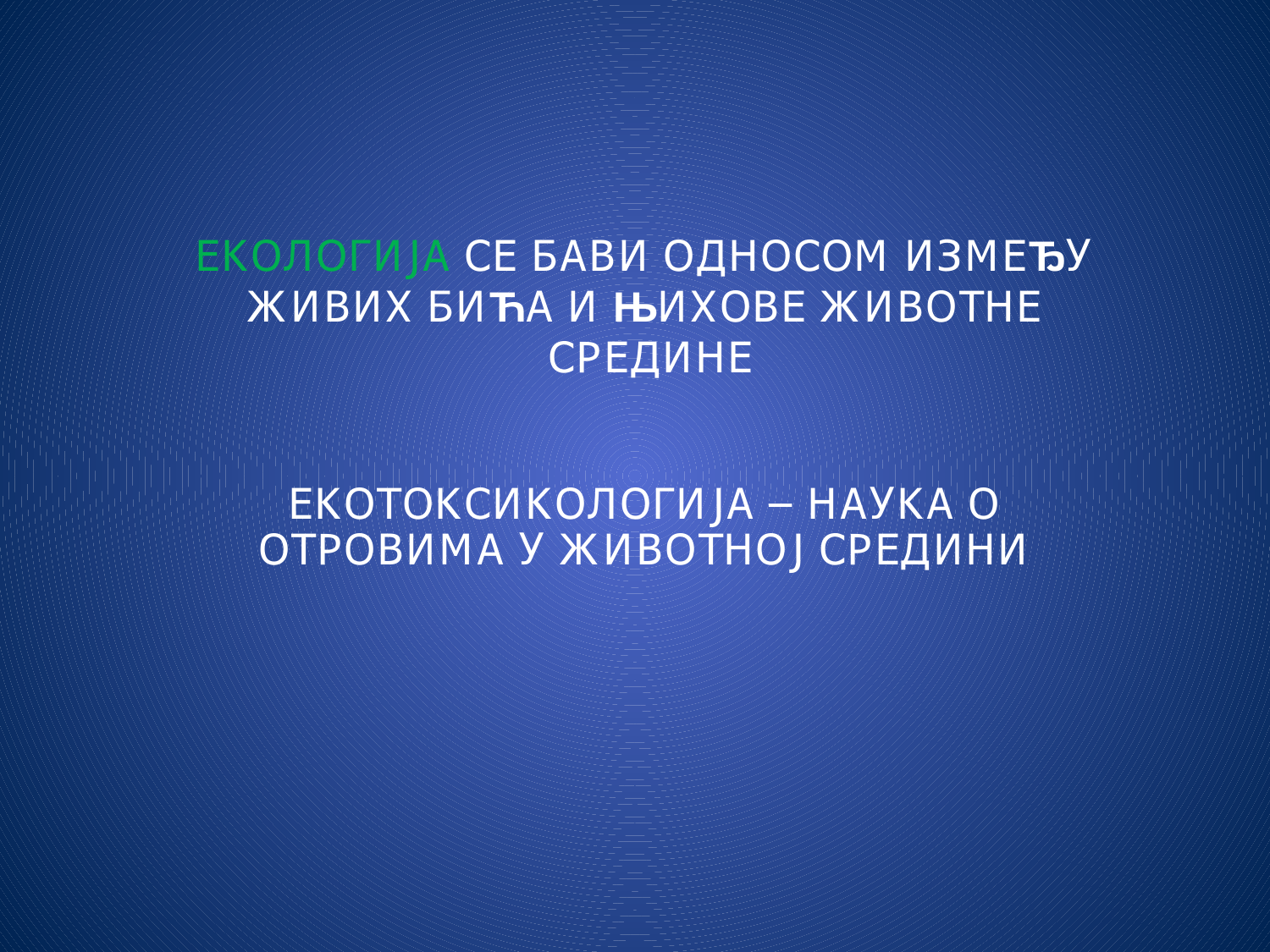

ЕКОЛОГИЈА СЕ БАВИ ОДНОСОМ ИЗМЕЂУ ЖИВИХ БИЋА И ЊИХОВЕ ЖИВОТНЕ СРЕДИНЕ

ЕКОТОКСИКОЛОГИЈА – НАУКА О ОТРОВИМА У ЖИВОТНОЈ СРЕДИНИ